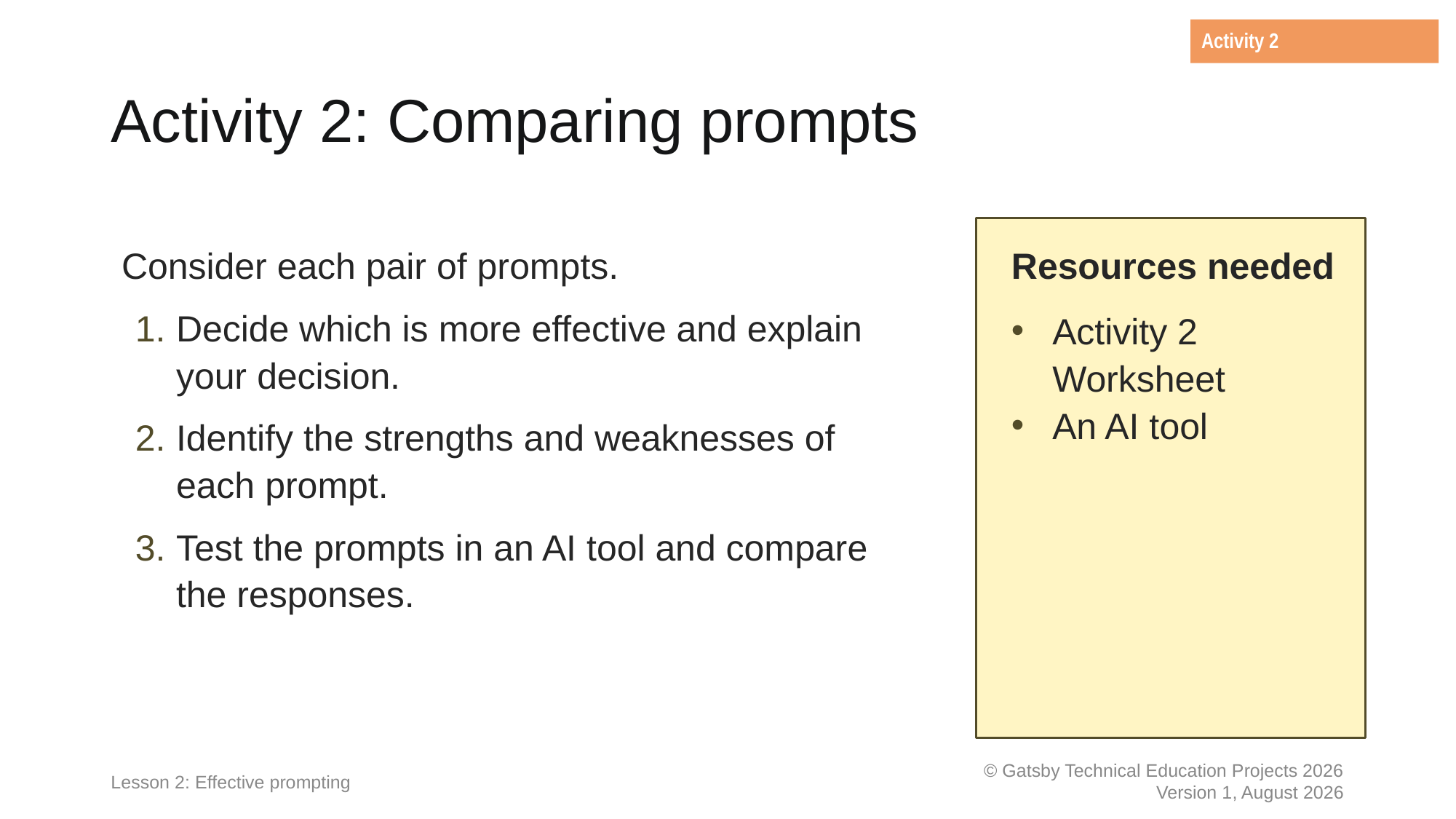

Activity 2
# Activity 2: Comparing prompts
Consider each pair of prompts.
Decide which is more effective and explain your decision.
Identify the strengths and weaknesses of each prompt.
Test the prompts in an AI tool and compare the responses.
Resources needed
Activity 2 Worksheet
An AI tool
Lesson 2: Effective prompting